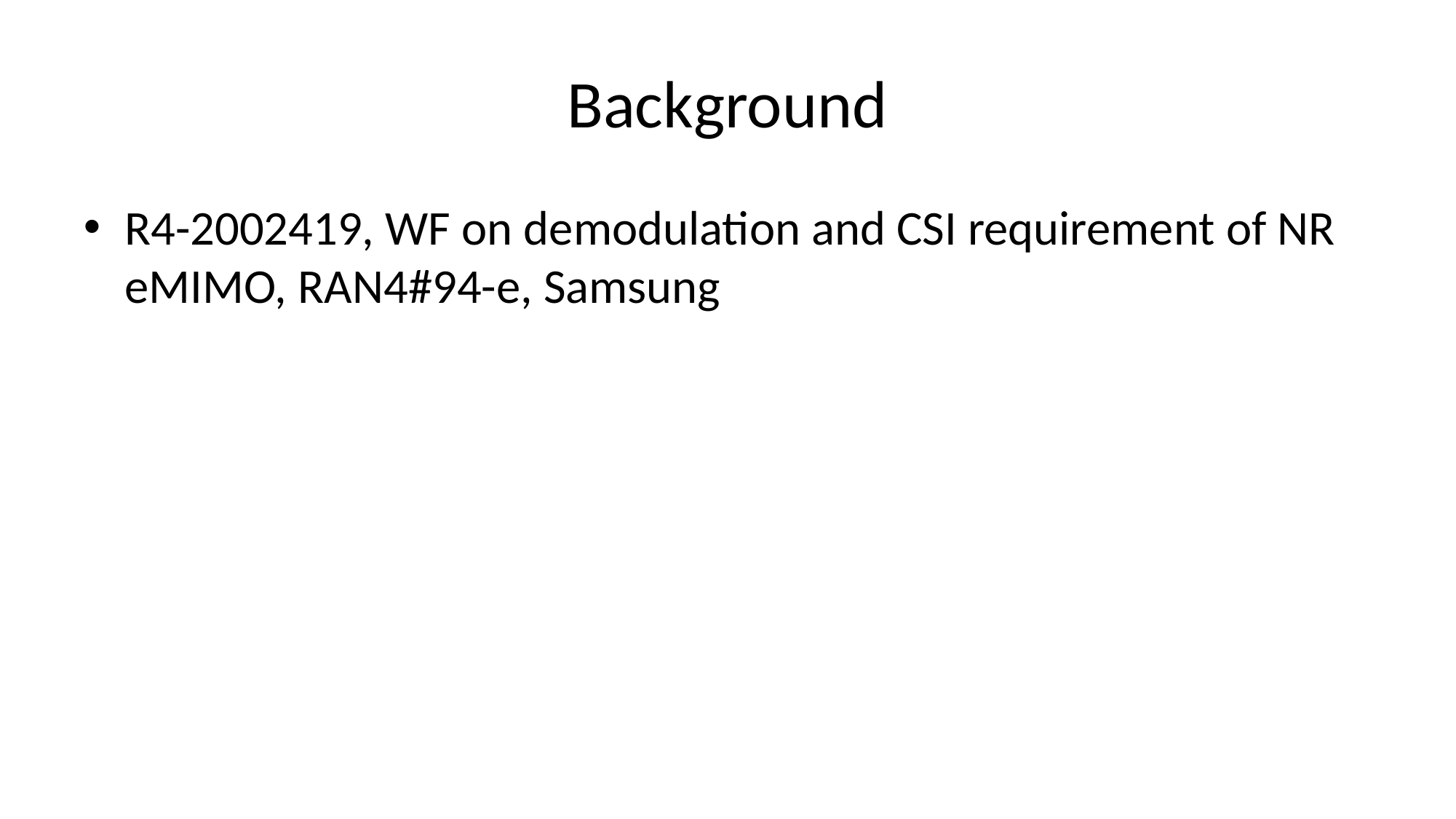

# Background
R4-2002419, WF on demodulation and CSI requirement of NR eMIMO, RAN4#94-e, Samsung